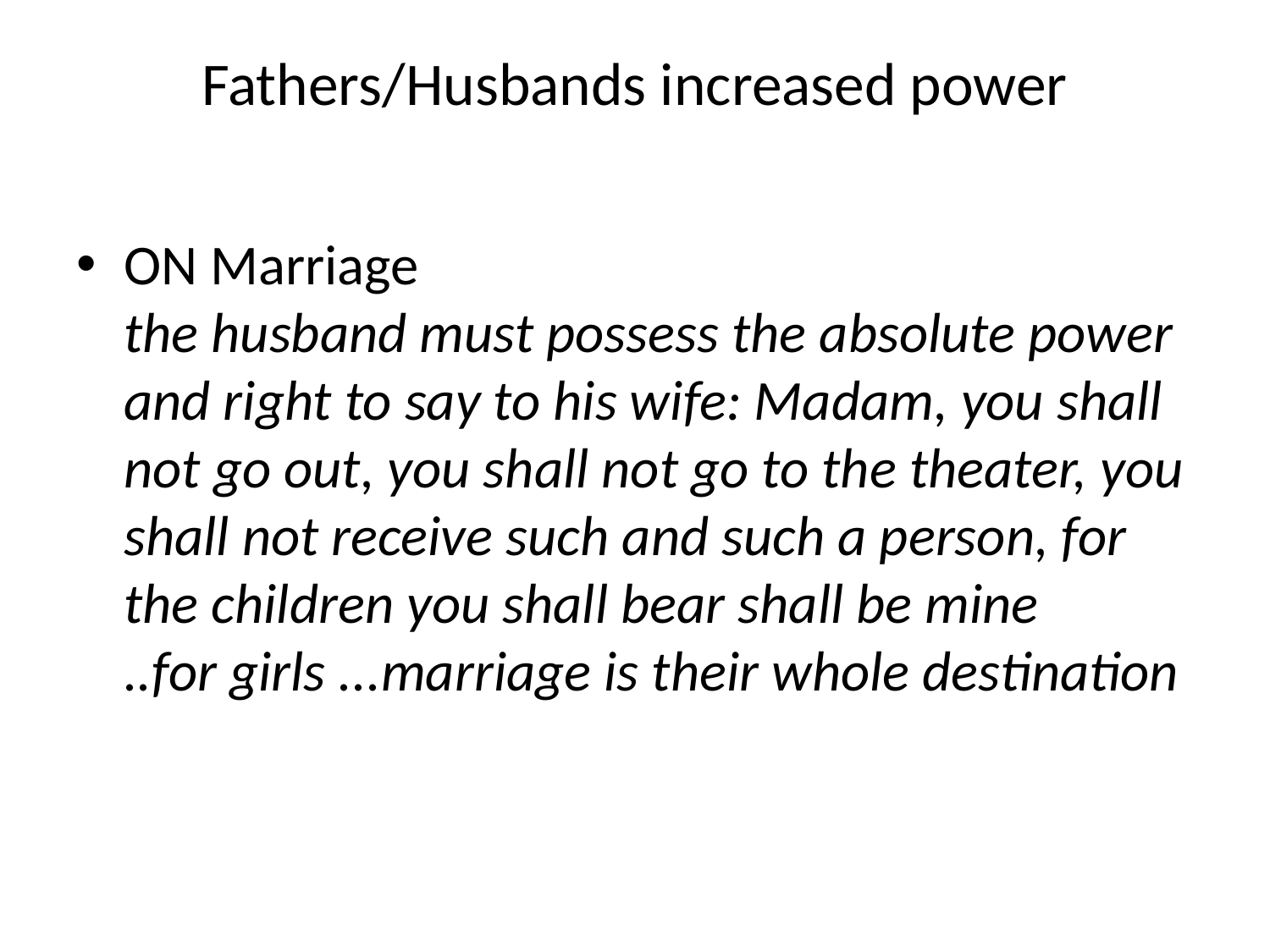

# Fathers/Husbands increased power
ON Marriage
the husband must possess the absolute power and right to say to his wife: Madam, you shall not go out, you shall not go to the theater, you shall not receive such and such a person, for the children you shall bear shall be mine
..for girls ...marriage is their whole destination